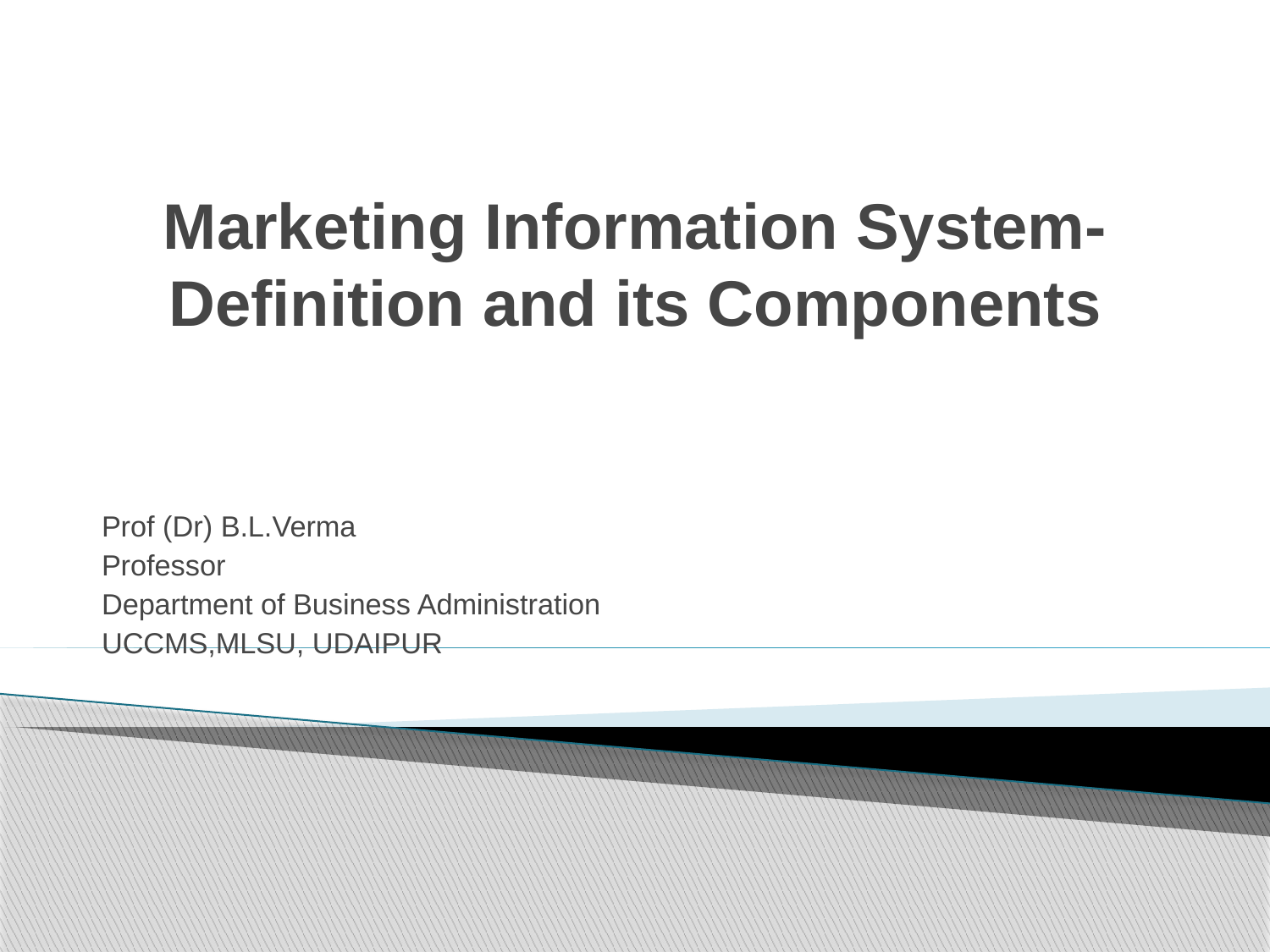

# Marketing Information System- Definition and its Components
Prof (Dr) B.L.Verma
Professor
Department of Business Administration
UCCMS,MLSU, UDAIPUR